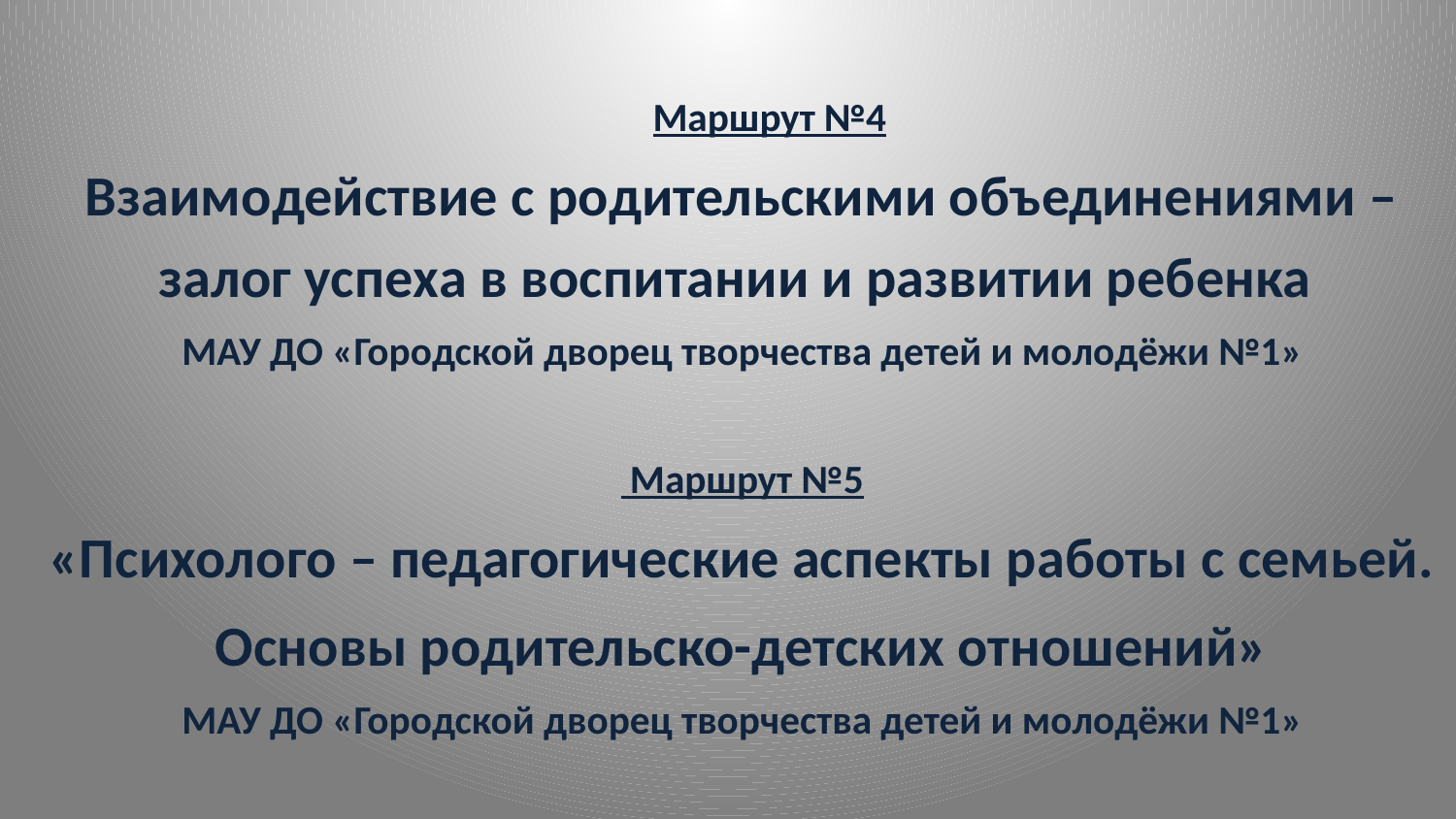

Маршрут №4
Взаимодействие с родительскими объединениями – залог успеха в воспитании и развитии ребенка
МАУ ДО «Городской дворец творчества детей и молодёжи №1»

 Маршрут №5
«Психолого – педагогические аспекты работы с семьей.
Основы родительско-детских отношений»
МАУ ДО «Городской дворец творчества детей и молодёжи №1»

#